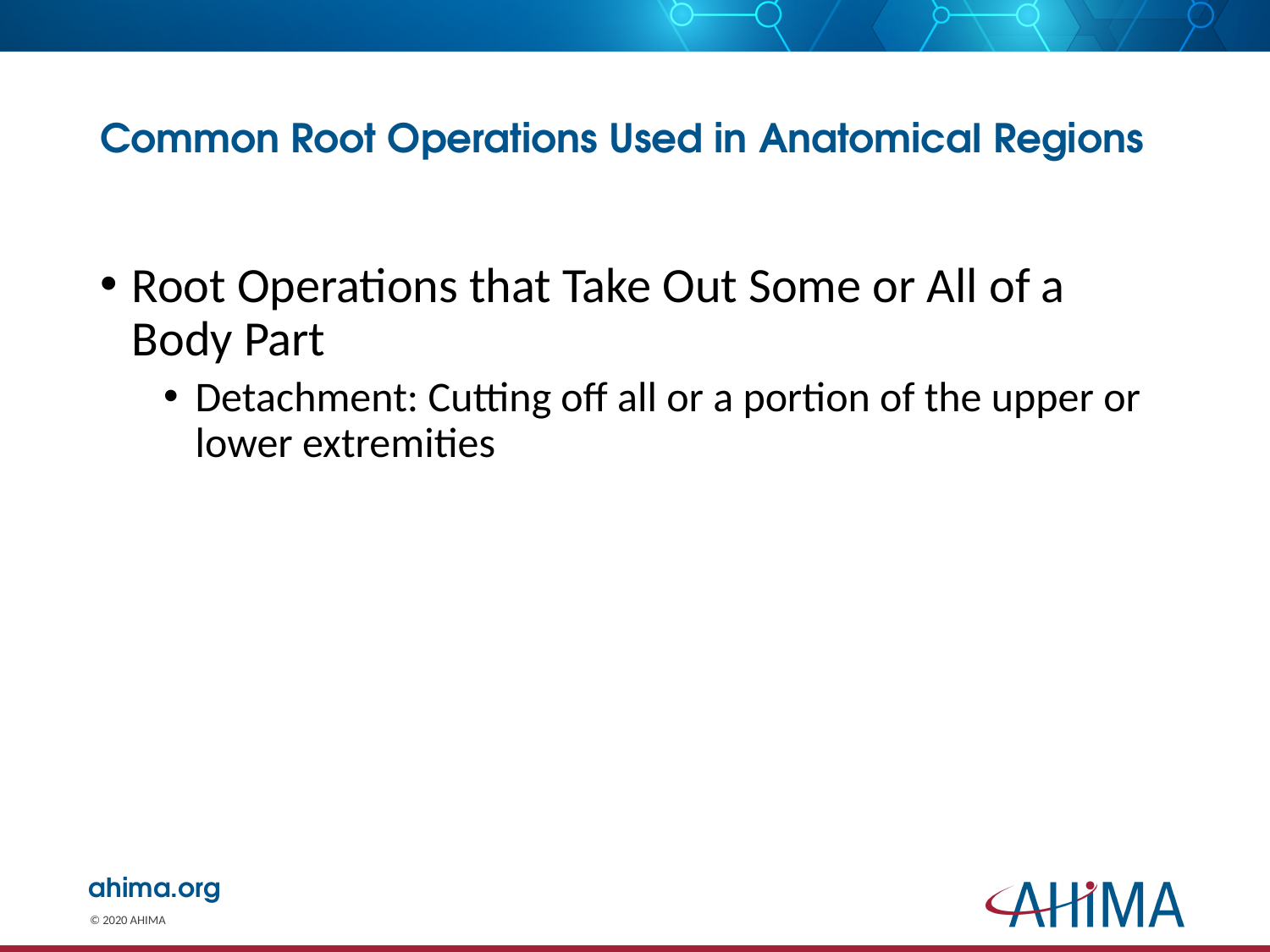

# Common Root Operations Used in Anatomical Regions
Root Operations that Take Out Some or All of a Body Part
Detachment: Cutting off all or a portion of the upper or lower extremities